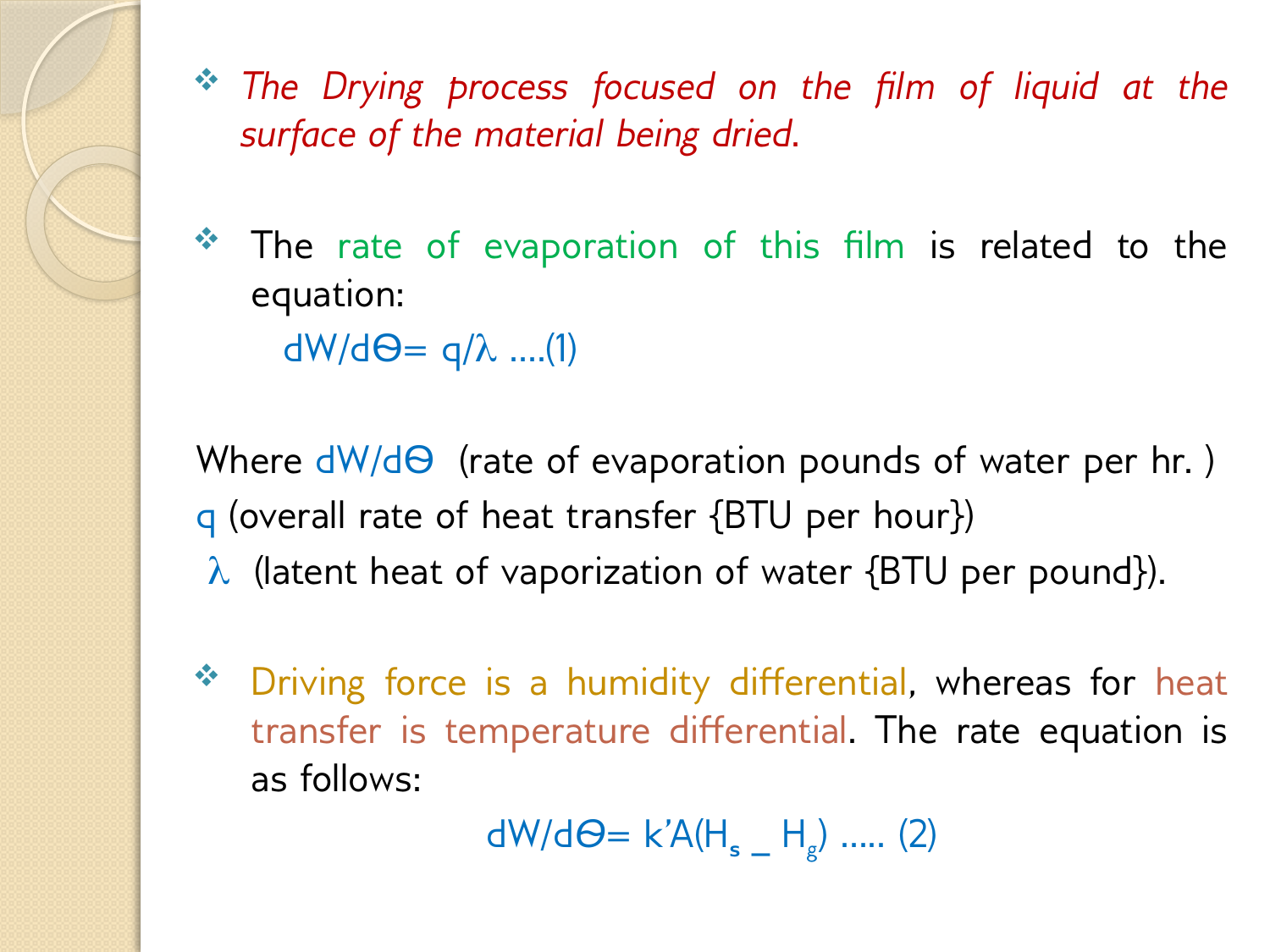

The Drying process focused on the film of liquid at the surface of the material being dried.

The rate of evaporation of this film is related to the equation:
			dW/dѲ= q/λ ….(1)

Where dW/dѲ  (rate of evaporation pounds of water per hr. )
q (overall rate of heat transfer {BTU per hour})
 λ  (latent heat of vaporization of water {BTU per pound}).

Driving force is a humidity differential, whereas for heat transfer is temperature differential. The rate equation is as follows:
dW/dѲ= k’A(Hs _ Hg) ….. (2)